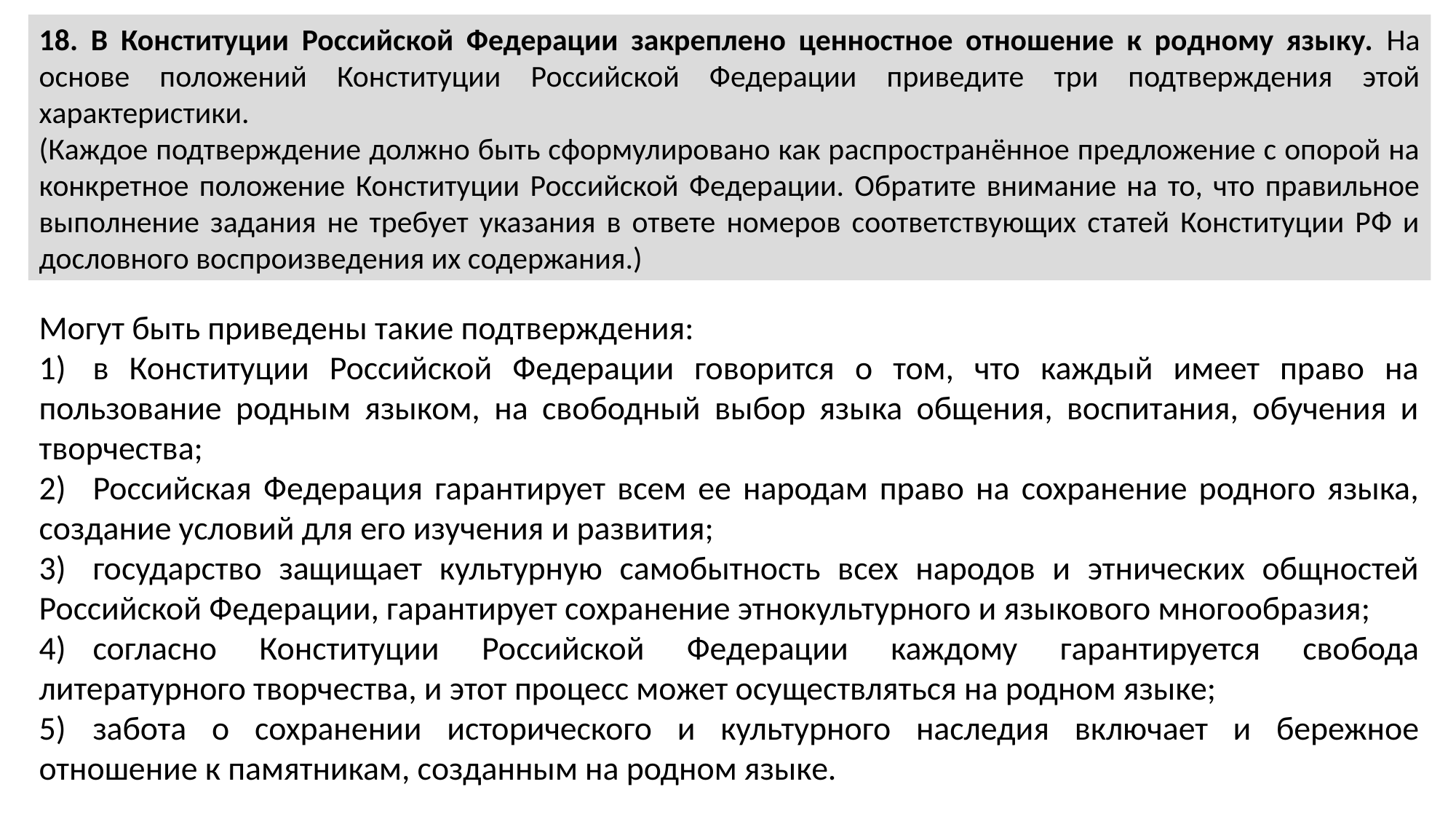

18. В Конституции Российской Федерации закреплено ценностное отношение к родному языку. На основе положений Конституции Российской Федерации приведите три подтверждения этой характеристики.
(Каждое подтверждение должно быть сформулировано как распространённое предложение с опорой на конкретное положение Конституции Российской Федерации. Обратите внимание на то, что правильное выполнение задания не требует указания в ответе номеров соответствующих статей Конституции РФ и дословного воспроизведения их содержания.)
Могут быть приведены такие подтверждения:
1)	в Конституции Российской Федерации говорится о том, что каждый имеет право на пользование родным языком, на свободный выбор языка общения, воспитания, обучения и творчества;
2)	Российская Федерация гарантирует всем ее народам право на сохранение родного языка, создание условий для его изучения и развития;
3)	государство защищает культурную самобытность всех народов и этнических общностей Российской Федерации, гарантирует сохранение этнокультурного и языкового многообразия;
4)	согласно Конституции Российской Федерации каждому гарантируется свобода литературного творчества, и этот процесс может осуществляться на родном языке;
5)	забота о сохранении исторического и культурного наследия включает и бережное отношение к памятникам, созданным на родном языке.